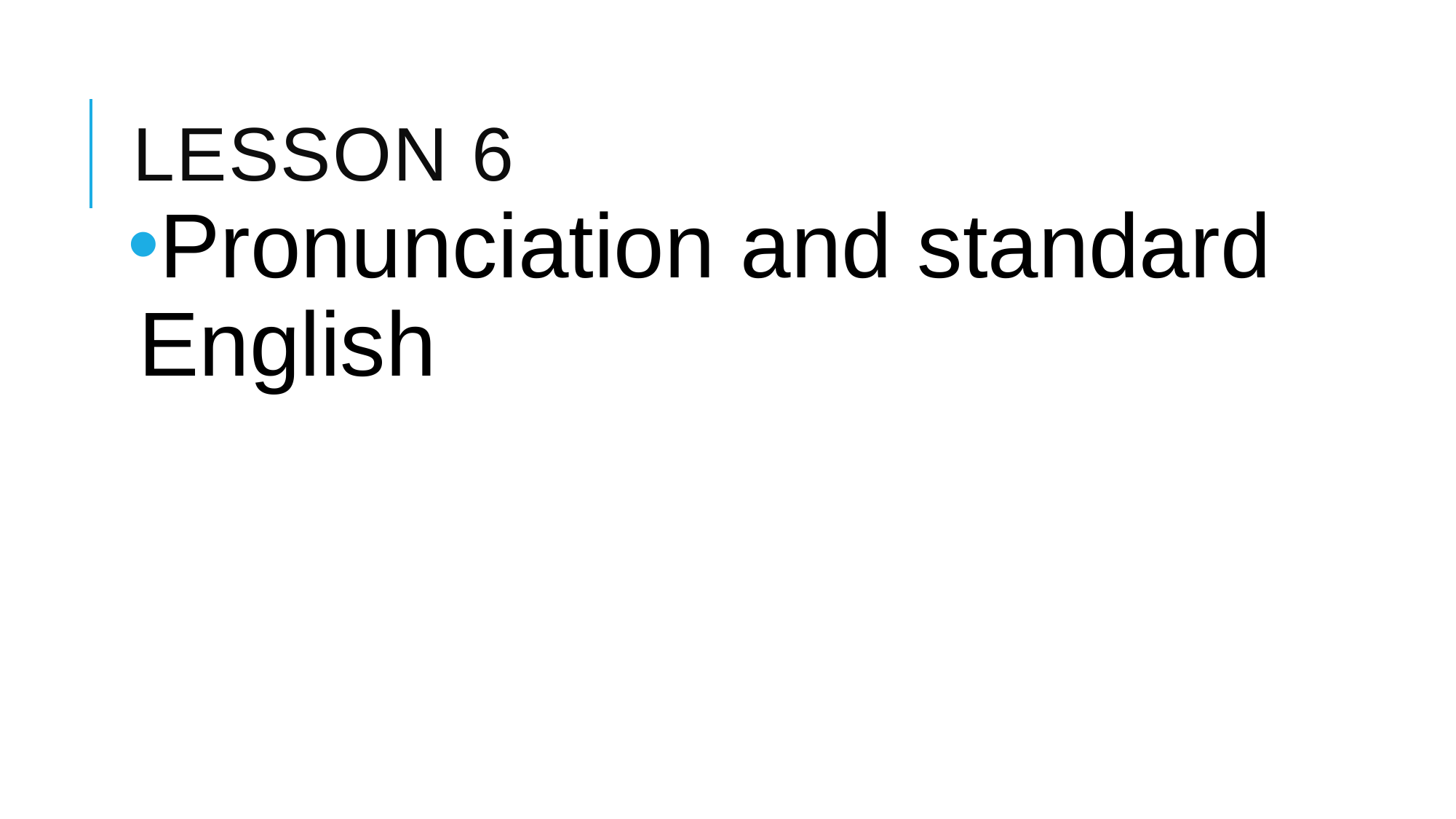

# Lesson 6
Pronunciation and standard English